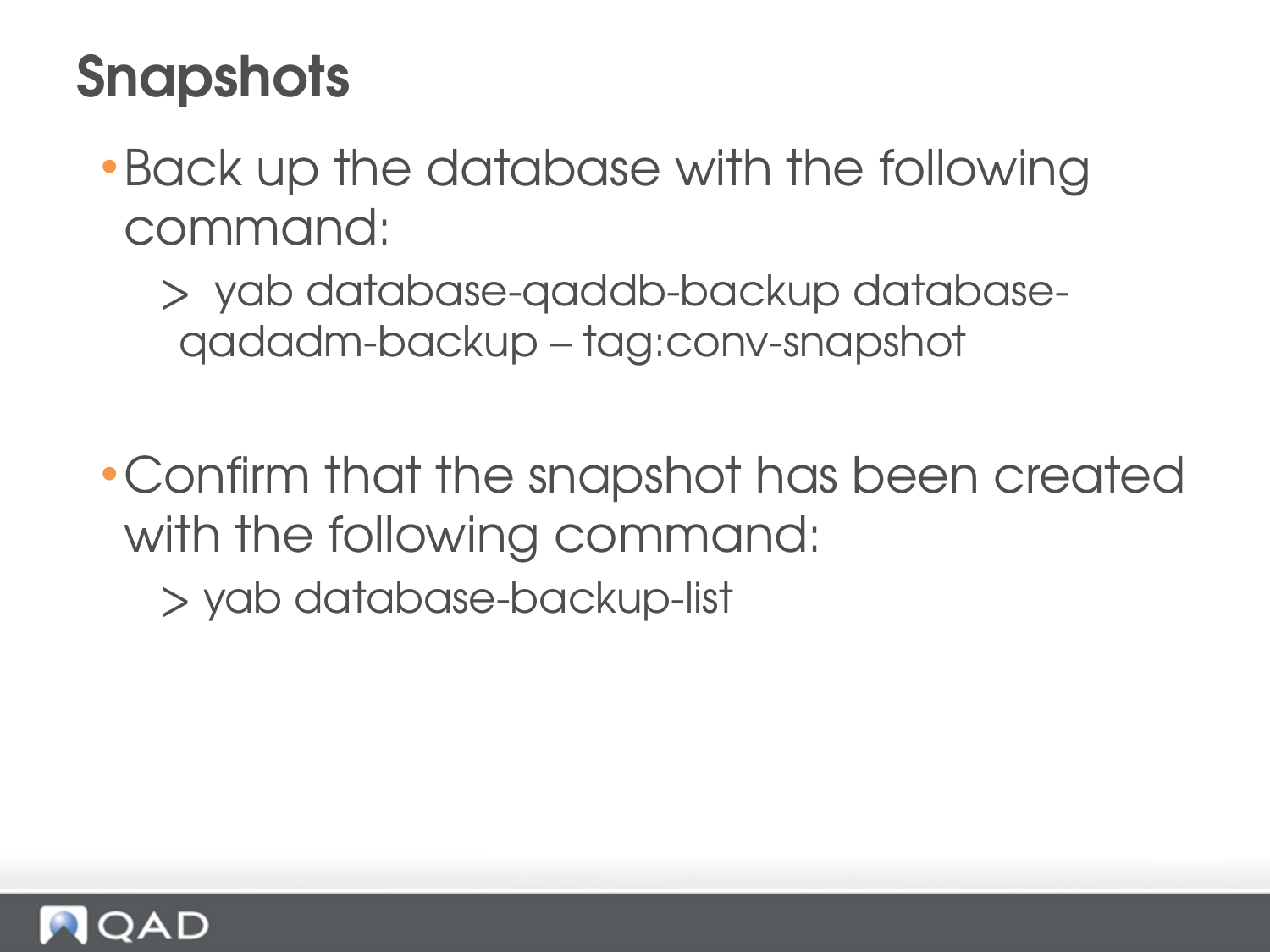

# Snapshots
Back up the database with the following command:
>  yab database-qaddb-backup database-qadadm-backup – tag:conv-snapshot

Confirm that the snapshot has been created with the following command:
> yab database-backup-list